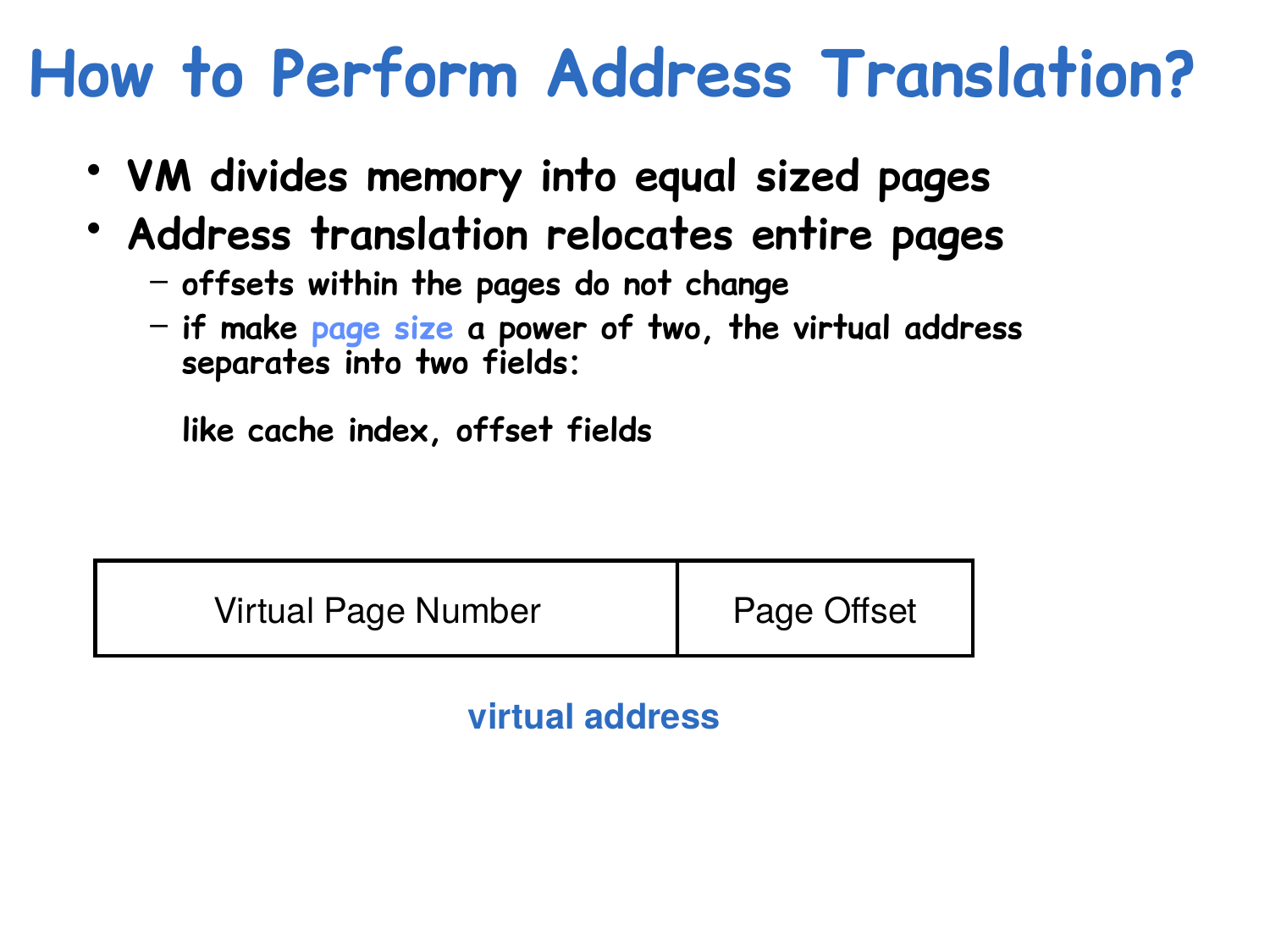

# How to Perform Address Translation?
VM divides memory into equal sized pages
Address translation relocates entire pages
offsets within the pages do not change
if make page size a power of two, the virtual address separates into two fields:
like cache index, offset fields

Virtual Page Number
Page Offset
virtual address